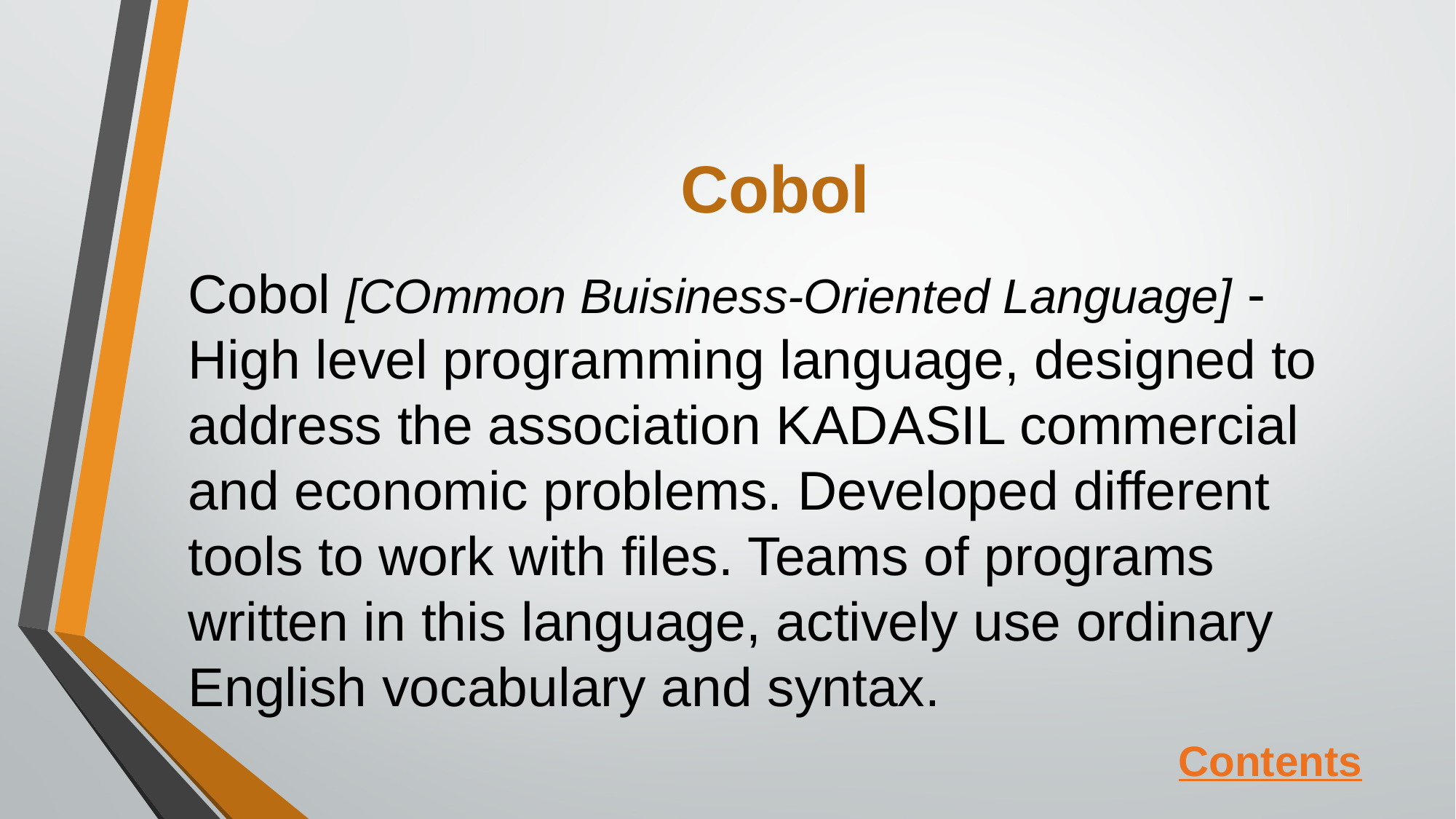

# Cobol
Cobol [COmmon Buisiness-Oriented Language] - High level programming language, designed to address the association KADASIL commercial and economic problems. Developed different tools to work with files. Teams of programs written in this language, actively use ordinary English vocabulary and syntax.
Contents